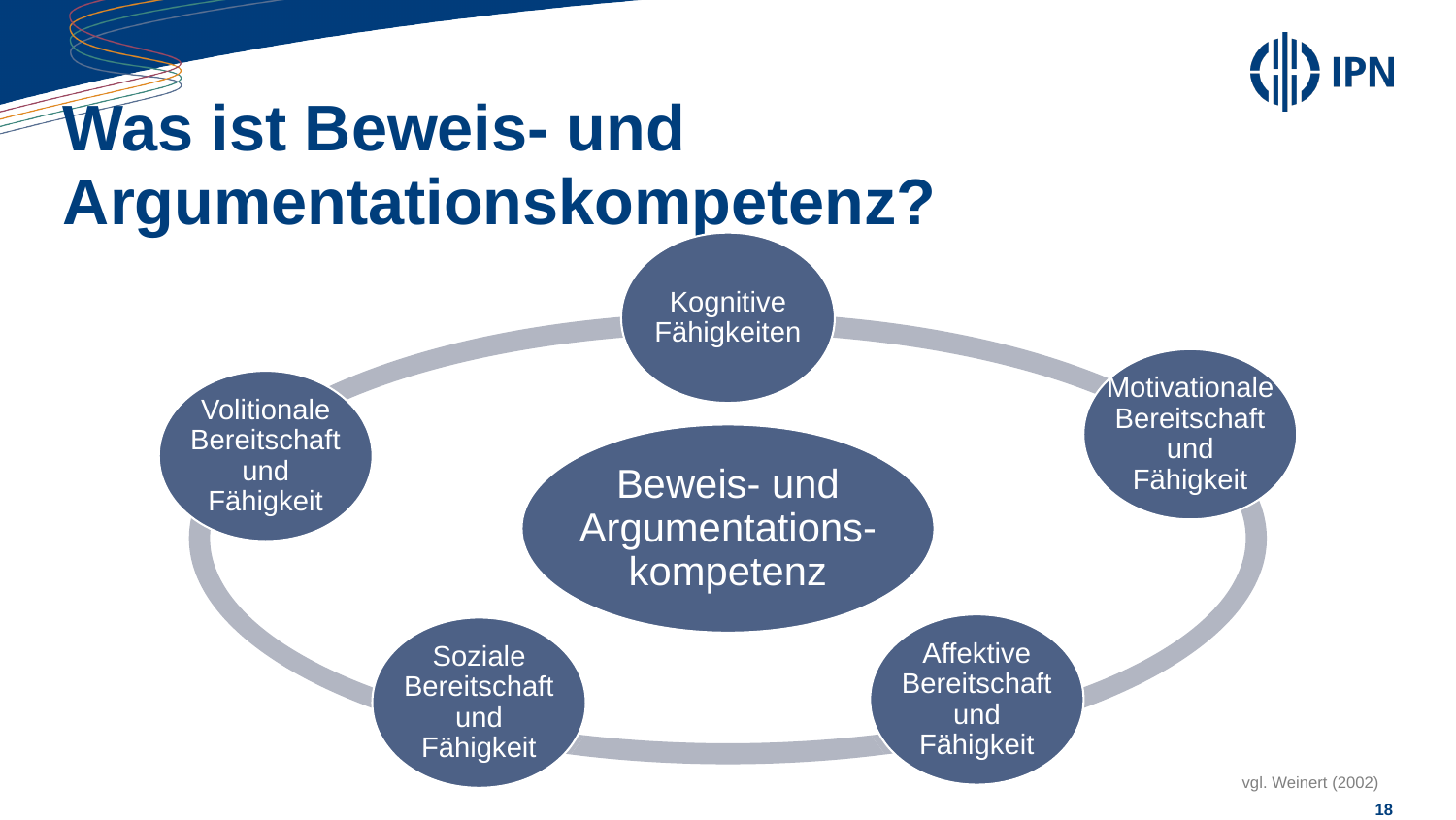

# Was ist Beweis- und Argumentationskompetenz?
Kognitive Fähigkeiten

Motivationale Bereitschaft und Fähigkeit
Volitionale Bereitschaft und Fähigkeit
Beweis- und Argumentations-kompetenz
Affektive Bereitschaft und Fähigkeit
Soziale Bereitschaft und Fähigkeit
vgl. Weinert (2002)

18